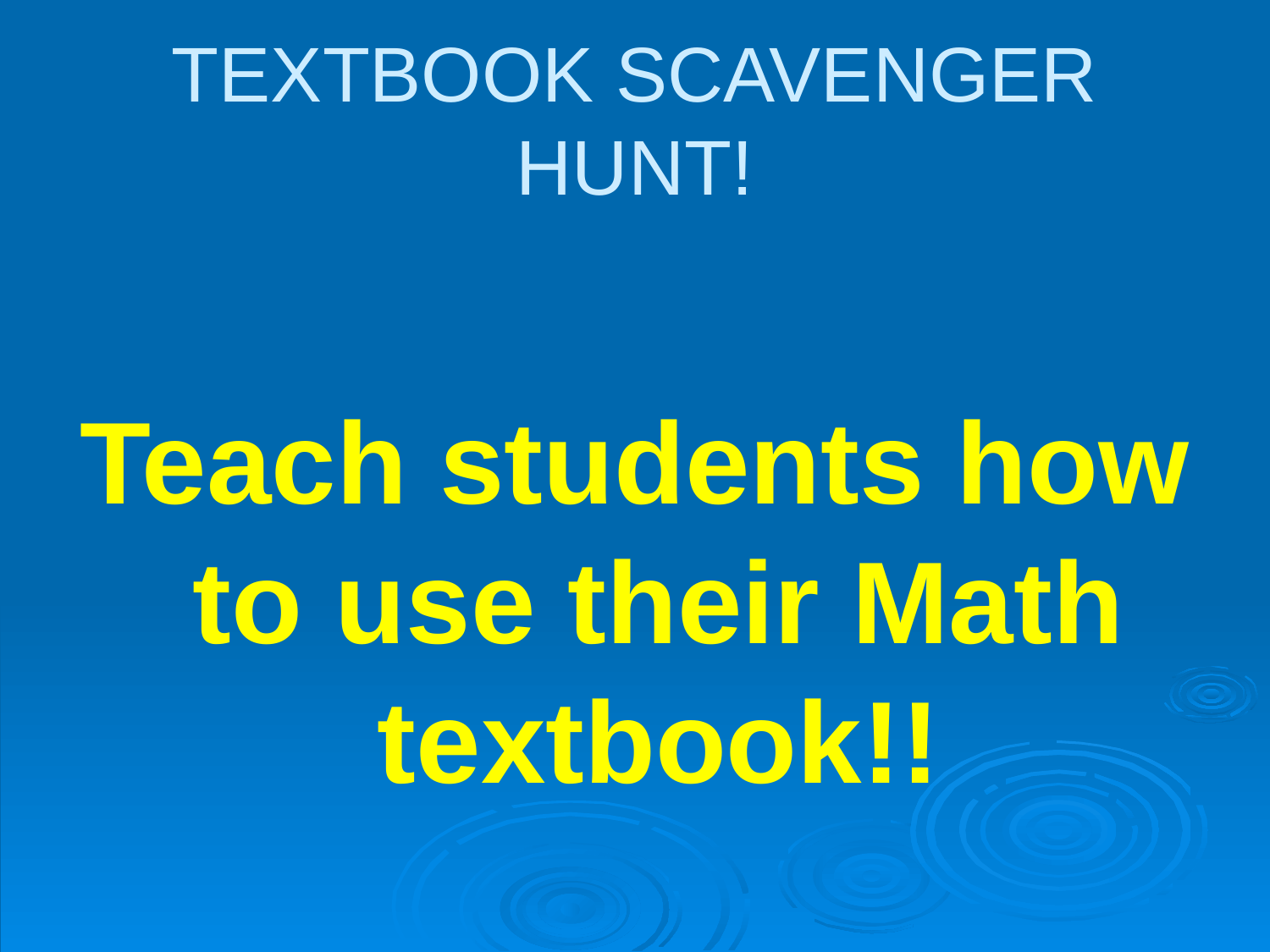

# TEXTBOOK SCAVENGER HUNT!

Teach students how to use their Math textbook!!